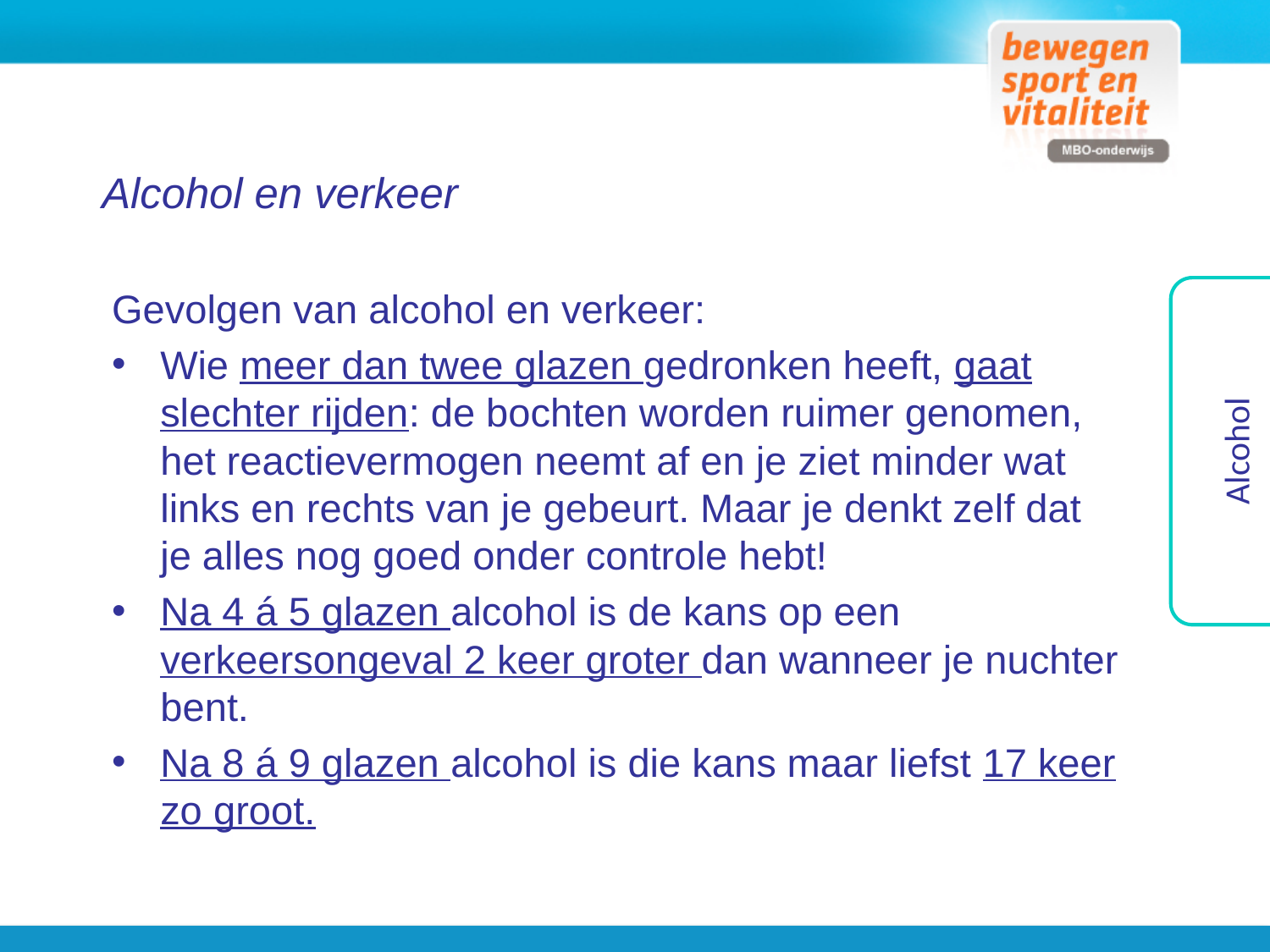

Alcohol en verkeer
Gevolgen van alcohol en verkeer:
Wie meer dan twee glazen gedronken heeft, gaat slechter rijden: de bochten worden ruimer genomen, het reactievermogen neemt af en je ziet minder wat links en rechts van je gebeurt. Maar je denkt zelf dat je alles nog goed onder controle hebt!
Na 4 á 5 glazen alcohol is de kans op een verkeersongeval 2 keer groter dan wanneer je nuchter bent.
Na 8 á 9 glazen alcohol is die kans maar liefst 17 keer zo groot.

Alcohol